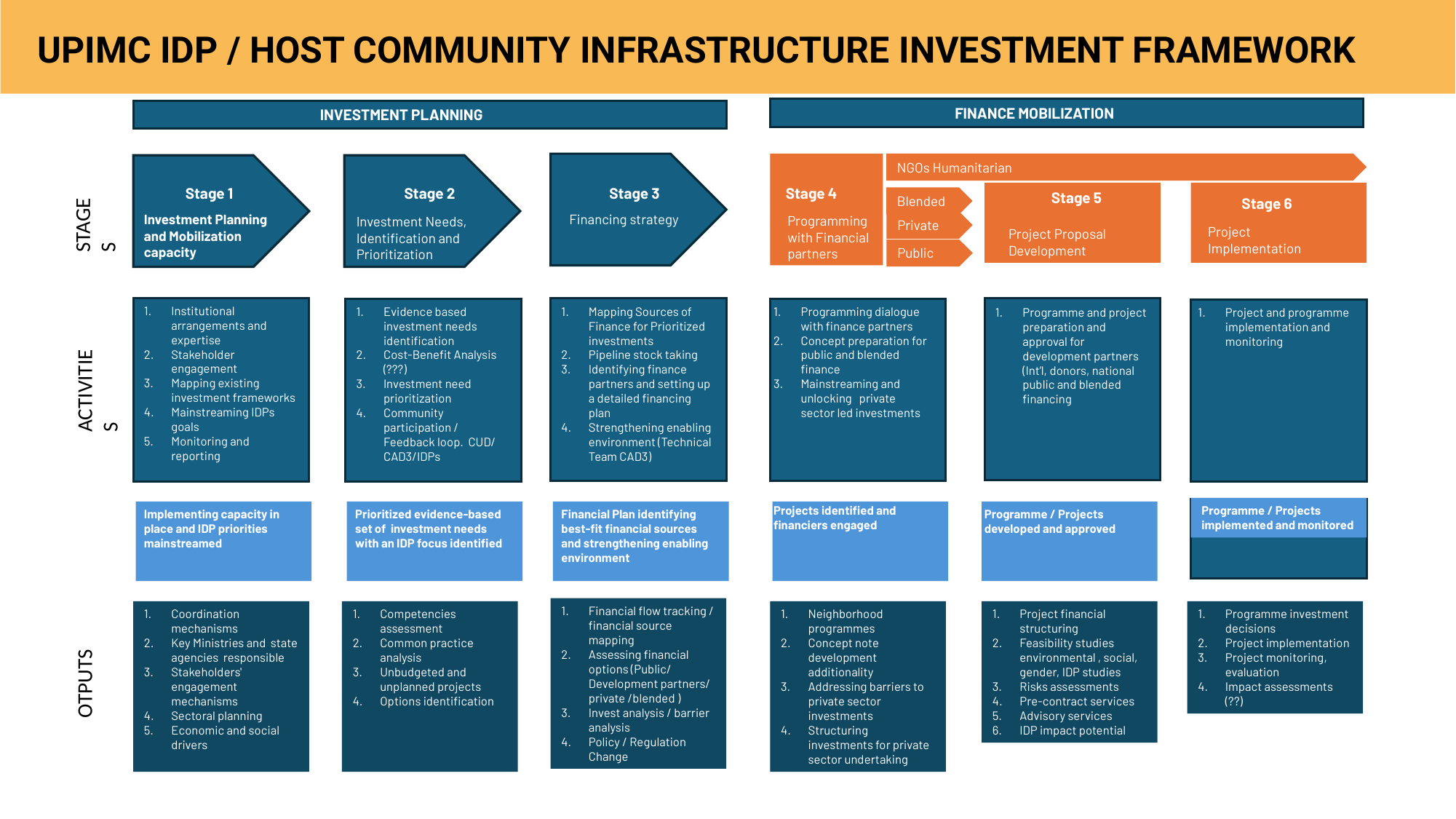

UPIMC IDP / HOST COMMUNITY INFRASTRUCTURE INVESTMENT FRAMEWORK
FINANCE MOBILIZATION

INVESTMENT PLANNING

NGOs Humanitarian

STAGES
Stage 1
Stage 2
Stage 3
Stage 4

Stage 5
Blended
Stage 6
Financing strategy
Investment Planning and Mobilization capacity
Programming with Financial partners
Investment Needs, Identification and Prioritization
Private
Project Implementation
Project Proposal Development
Public

Institutional arrangements and expertise
Stakeholder engagement
Mapping existing investment frameworks
Mainstreaming IDPs goals
Monitoring and reporting

Evidence based investment needs identification
Cost-Benefit Analysis (???)
Investment need prioritization
Community participation / Feedback loop.  CUD/ CAD3/IDPs
Mapping Sources of Finance for Prioritized investments
Pipeline stock taking
Identifying finance partners and setting up a detailed financing plan
Strengthening enabling environment (Technical Team CAD3)
Programming dialogue with finance partners
Concept preparation for public and blended finance
Mainstreaming and unlocking   private sector led investments

Programme and project preparation and approval for development partners (Int’l, donors, national public and blended financing
Project and programme implementation and monitoring

ACTIVITIES
Projects identified and financiers engaged
Programme / Projects implemented and monitored

Implementing capacity in place and IDP priorities mainstreamed

Prioritized evidence-based set of  investment needs with an IDP focus identified

Financial Plan identifying best-fit financial sources and strengthening enabling environment

Programme / Projects developed and approved

Financial flow tracking / financial source mapping
Assessing financial options (Public/ Development partners/ private /blended )
Invest analysis / barrier analysis
Policy / Regulation Change
Coordination mechanisms
Key Ministries and  state agencies  responsible
Stakeholders' engagement mechanisms
Sectoral planning
Economic and social drivers

Competencies assessment
Common practice analysis
Unbudgeted and unplanned projects
Options identification

Neighborhood programmes
Concept note development additionality
Addressing barriers to private sector investments
Structuring investments for private sector undertaking
Project financial structuring
Feasibility studies environmental , social, gender, IDP studies
Risks assessments
Pre-contract services
Advisory services
IDP impact potential
Programme investment decisions
Project implementation
Project monitoring, evaluation
Impact assessments (??)
OTPUTS